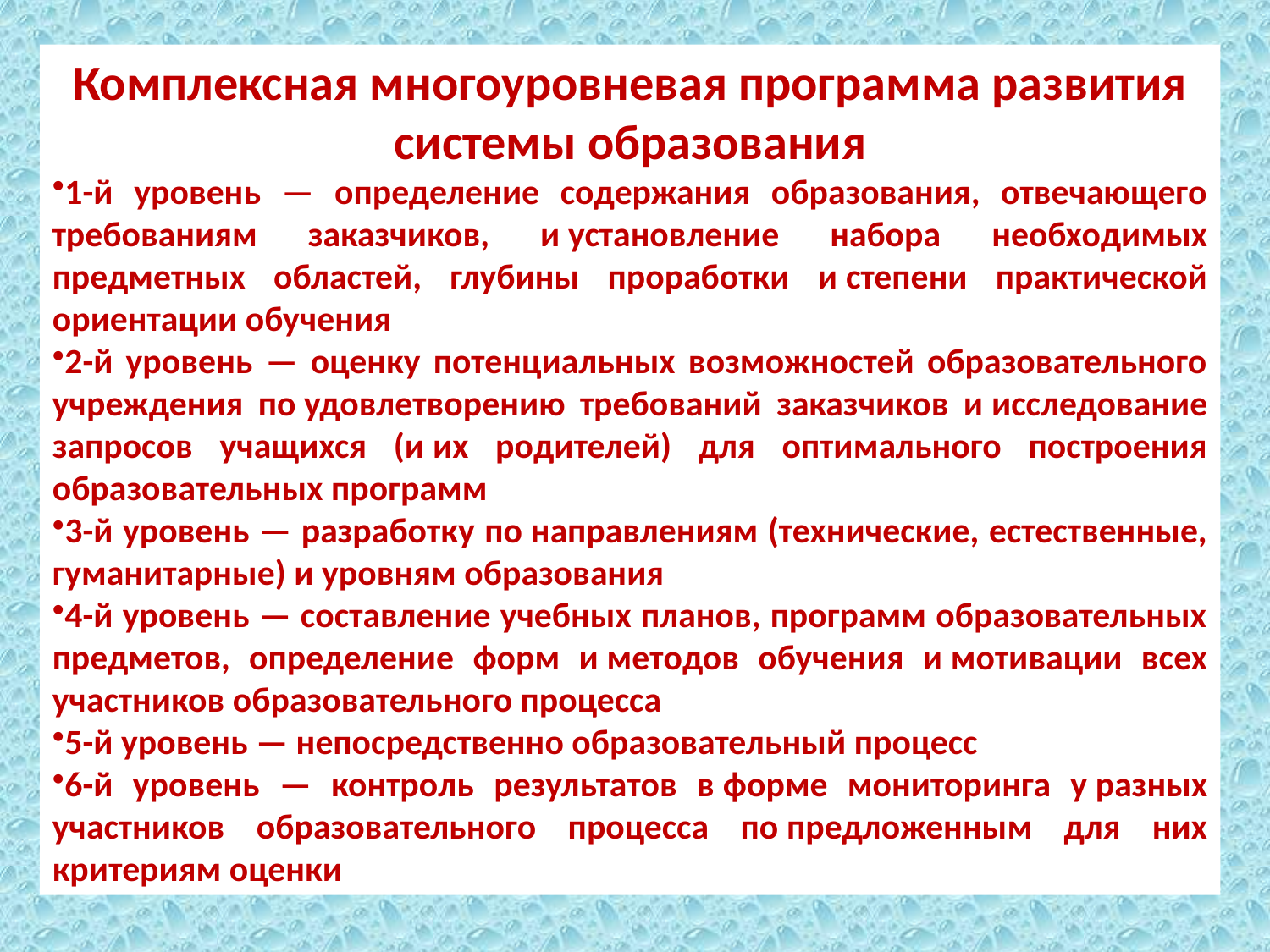

Комплексная многоуровневая программа развития системы образования
1-й уровень — определение содержания образования, отвечающего требованиям заказчиков, и установление набора необходимых предметных областей, глубины проработки и степени практической ориентации обучения
2-й уровень — оценку потенциальных возможностей образовательного учреждения по удовлетворению требований заказчиков и исследование запросов учащихся (и их родителей) для оптимального построения образовательных программ
3-й уровень — разработку по направлениям (технические, естественные, гуманитарные) и уровням образования
4-й уровень — составление учебных планов, программ образовательных предметов, определение форм и методов обучения и мотивации всех участников образовательного процесса
5-й уровень — непосредственно образовательный процесс
6-й уровень — контроль результатов в форме мониторинга у разных участников образовательного процесса по предложенным для них критериям оценки